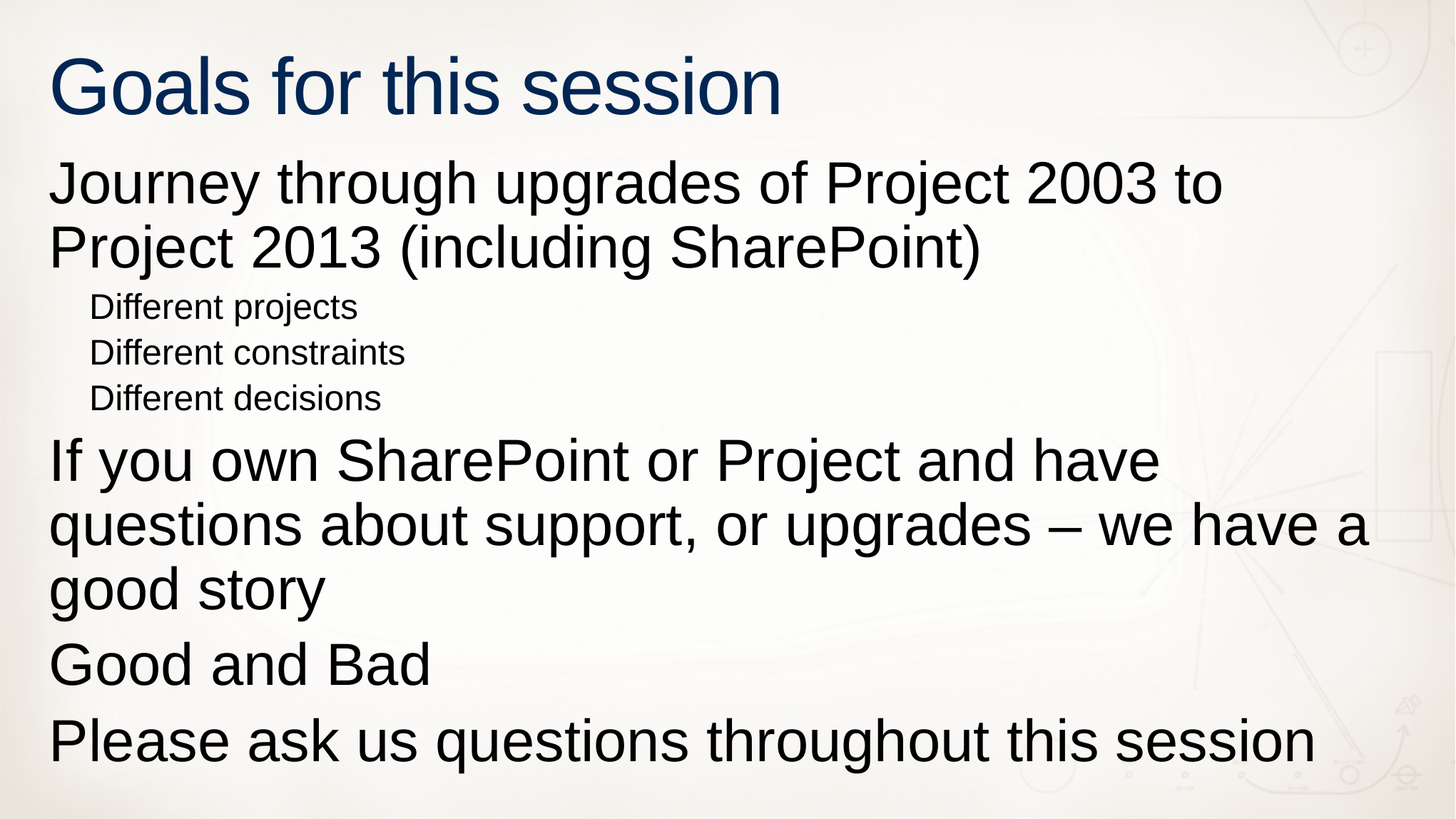

# Goals for this session
Journey through upgrades of Project 2003 to Project 2013 (including SharePoint)
Different projects
Different constraints
Different decisions
If you own SharePoint or Project and have questions about support, or upgrades – we have a good story
Good and Bad
Please ask us questions throughout this session